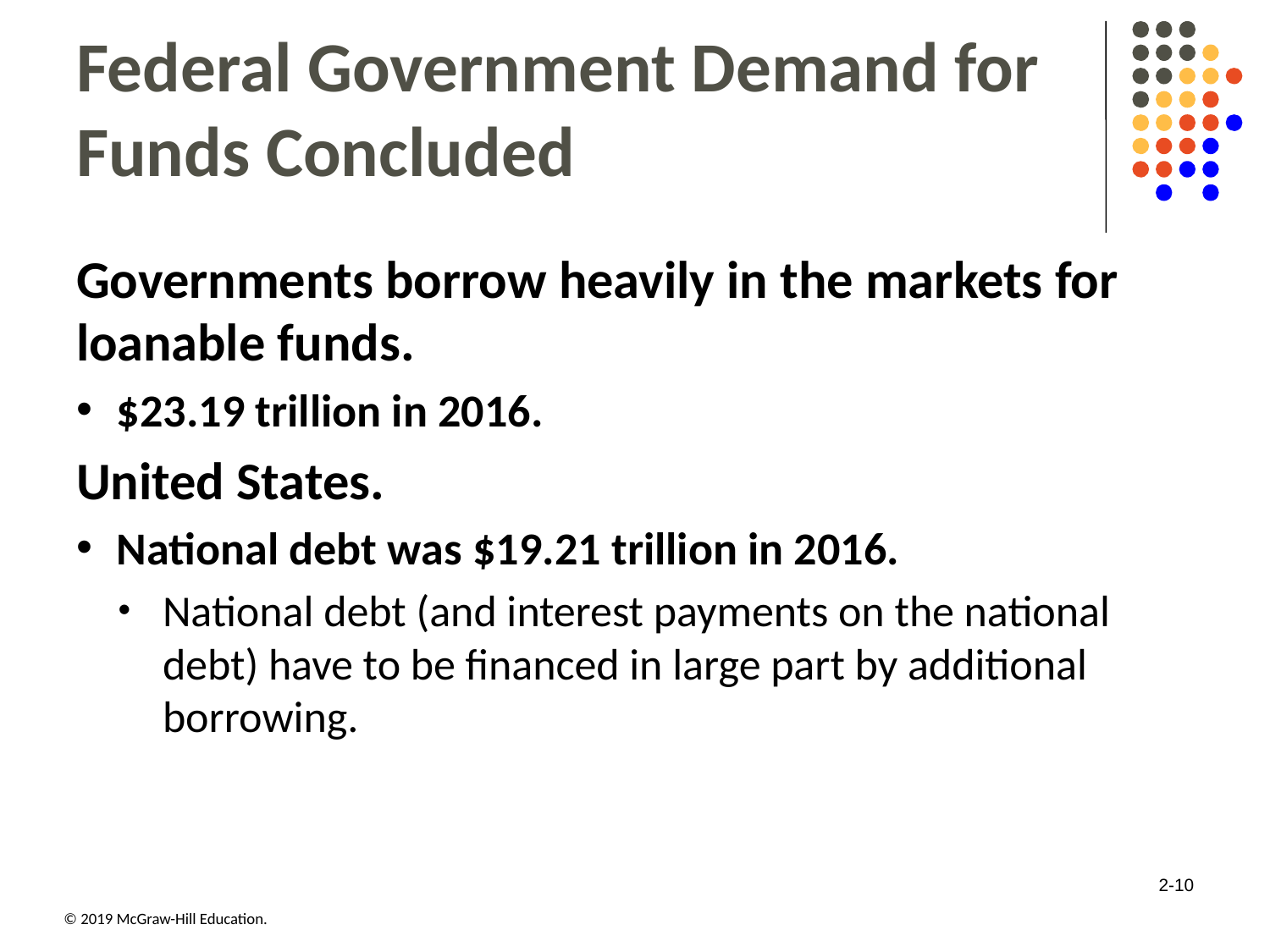

# Federal Government Demand for Funds Concluded
Governments borrow heavily in the markets for loanable funds.
$23.19 trillion in 2016.
United States.
National debt was $19.21 trillion in 2016.
National debt (and interest payments on the national debt) have to be financed in large part by additional borrowing.
2-10